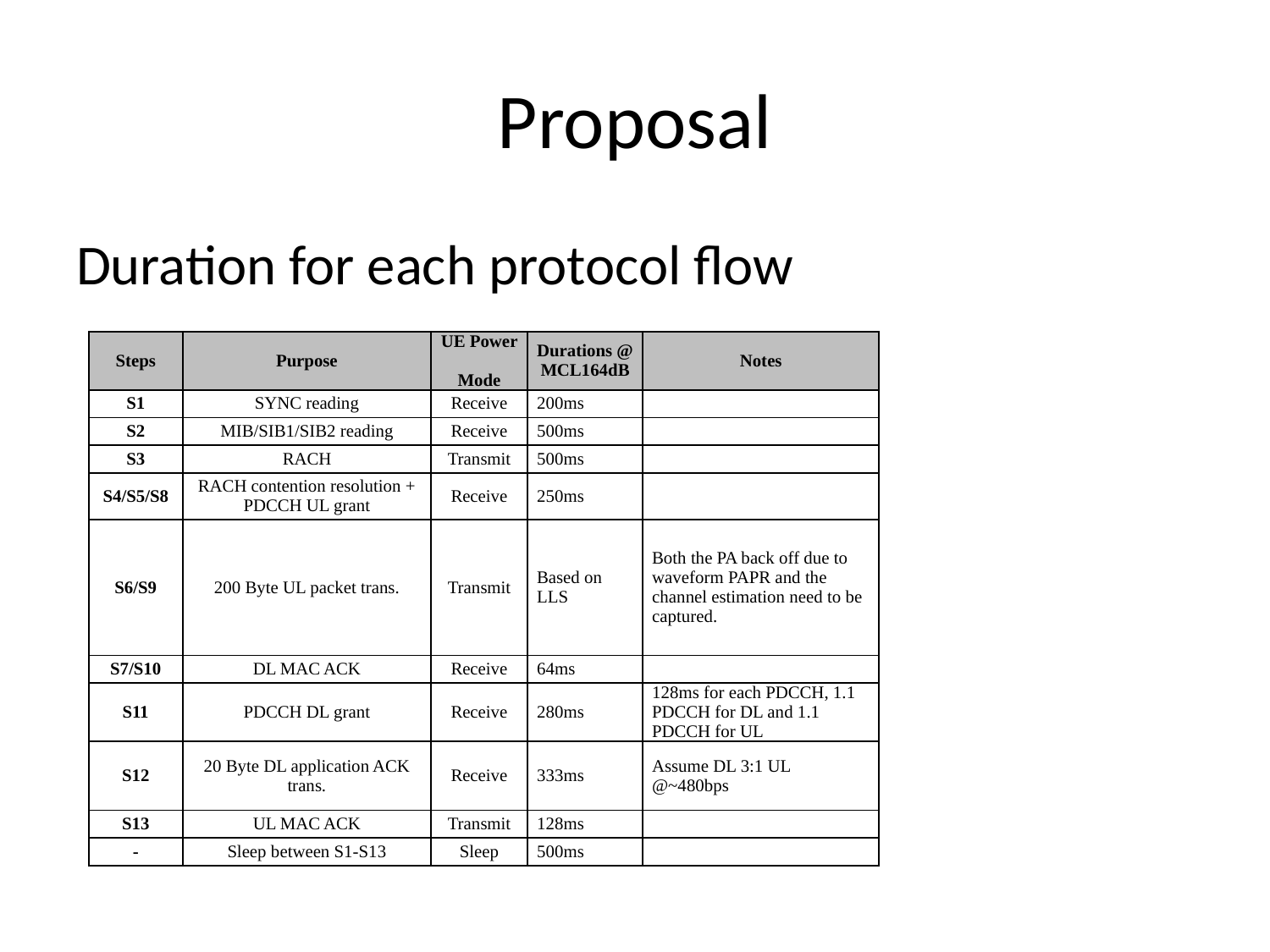

# Proposal
Duration for each protocol flow
| Steps | Purpose | UE Power Mode | Durations @ MCL164dB | Notes |
| --- | --- | --- | --- | --- |
| S1 | SYNC reading | Receive | 200ms |  |
| S2 | MIB/SIB1/SIB2 reading | Receive | 500ms |  |
| S3 | RACH | Transmit | 500ms |  |
| S4/S5/S8 | RACH contention resolution + PDCCH UL grant | Receive | 250ms |  |
| S6/S9 | 200 Byte UL packet trans. | Transmit | Based on LLS | Both the PA back off due to waveform PAPR and the channel estimation need to be captured. |
| S7/S10 | DL MAC ACK | Receive | 64ms |  |
| S11 | PDCCH DL grant | Receive | 280ms | 128ms for each PDCCH, 1.1 PDCCH for DL and 1.1 PDCCH for UL |
| S12 | 20 Byte DL application ACK trans. | Receive | 333ms | Assume DL 3:1 UL @~480bps |
| S13 | UL MAC ACK | Transmit | 128ms |  |
| - | Sleep between S1-S13 | Sleep | 500ms |  |